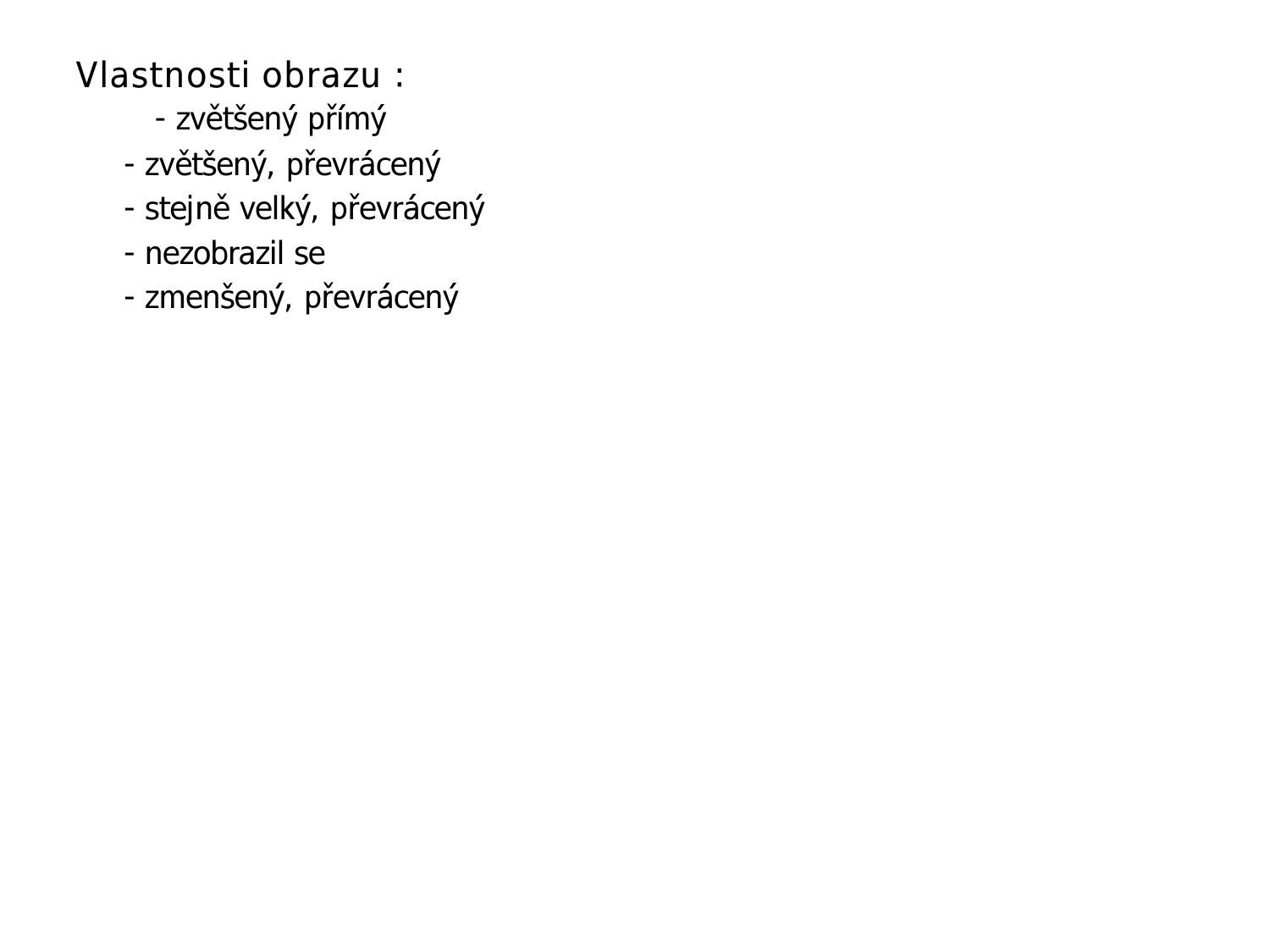

Vlastnosti obrazu :						         - zvětšený přímý
	- zvětšený, převrácený
	- stejně velký, převrácený
	- nezobrazil se
	- zmenšený, převrácený